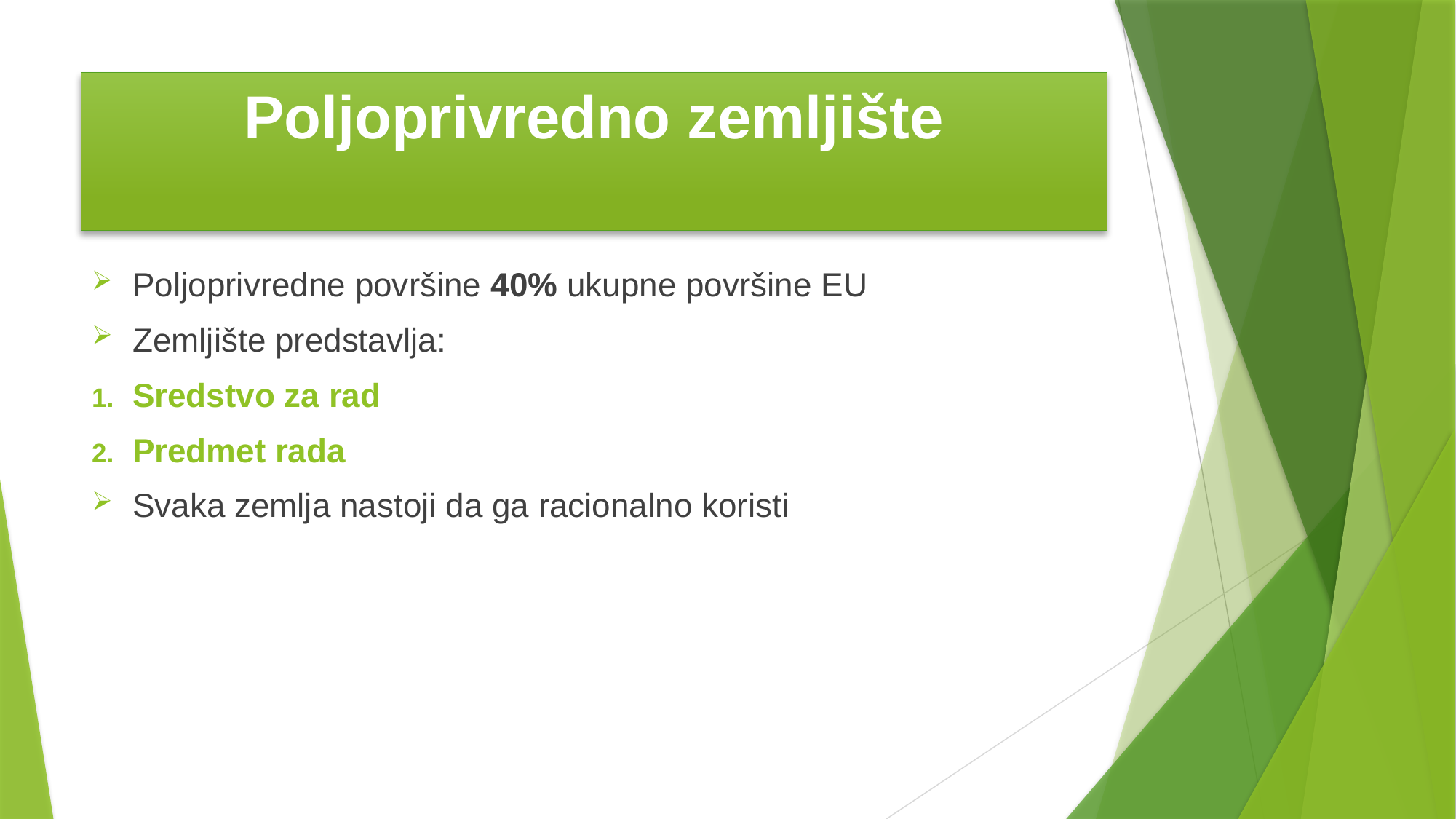

# Poljoprivredno zemljište
Poljoprivredne površine 40% ukupne površine EU
Zemljište predstavlja:
Sredstvo za rad
Predmet rada
Svaka zemlja nastoji da ga racionalno koristi